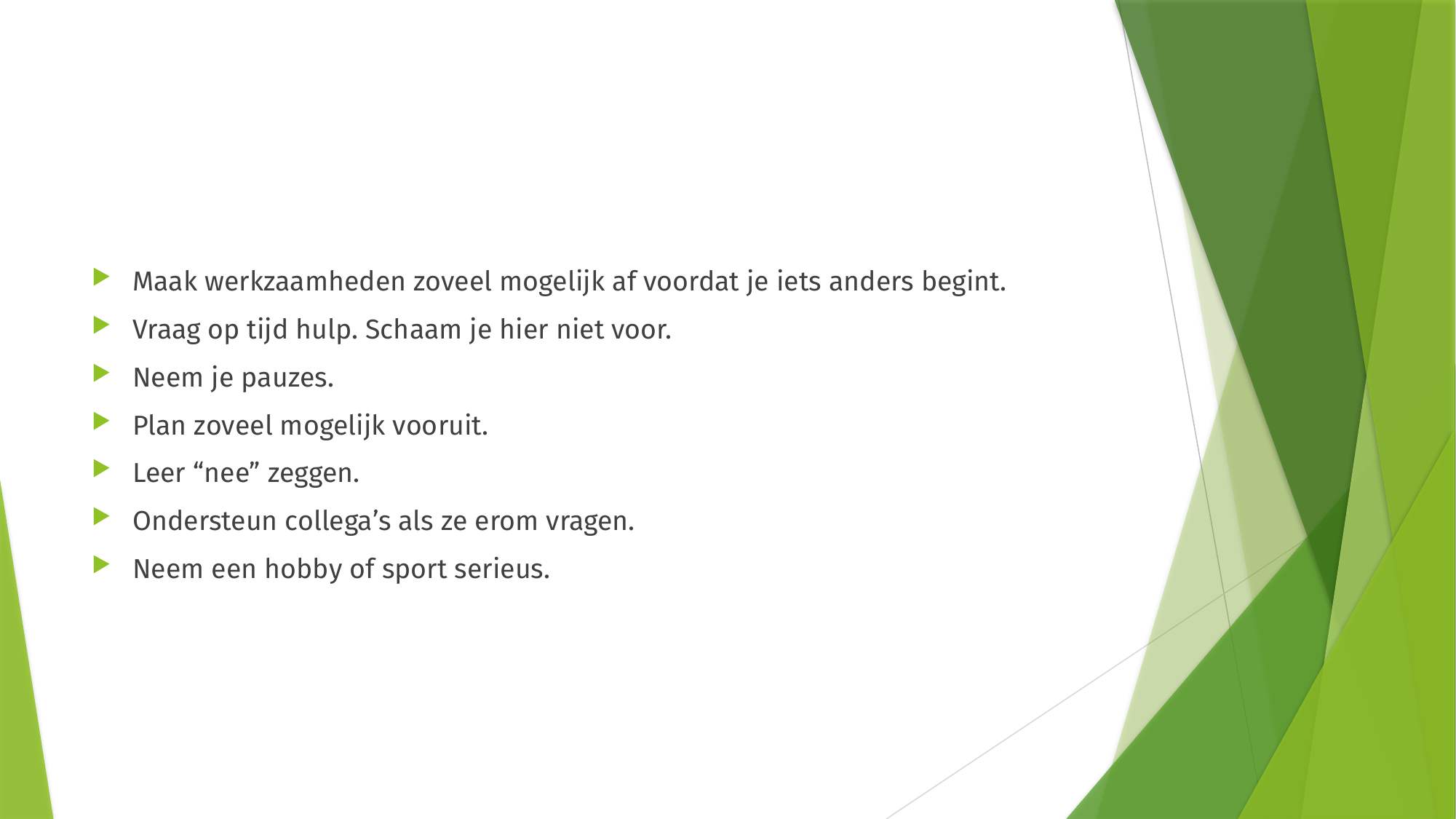

#
Maak werkzaamheden zoveel mogelijk af voordat je iets anders begint.
Vraag op tijd hulp. Schaam je hier niet voor.
Neem je pauzes.
Plan zoveel mogelijk vooruit.
Leer “nee” zeggen.
Ondersteun collega’s als ze erom vragen.
Neem een hobby of sport serieus.